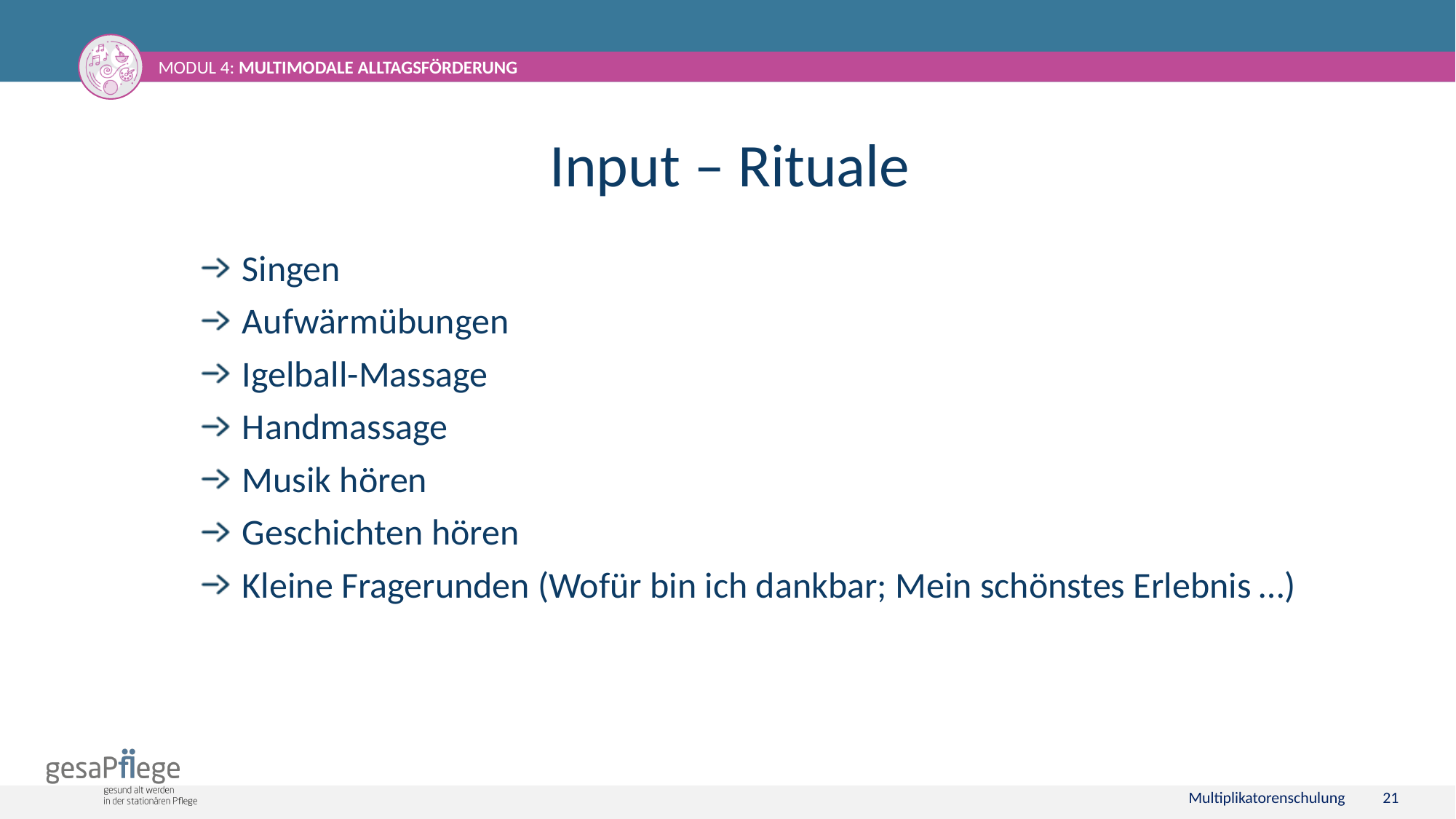

# Input – Rituale
Singen
Aufwärmübungen
Igelball-Massage
Handmassage
Musik hören
Geschichten hören
Kleine Fragerunden (Wofür bin ich dankbar; Mein schönstes Erlebnis …)
Multiplikatorenschulung
21